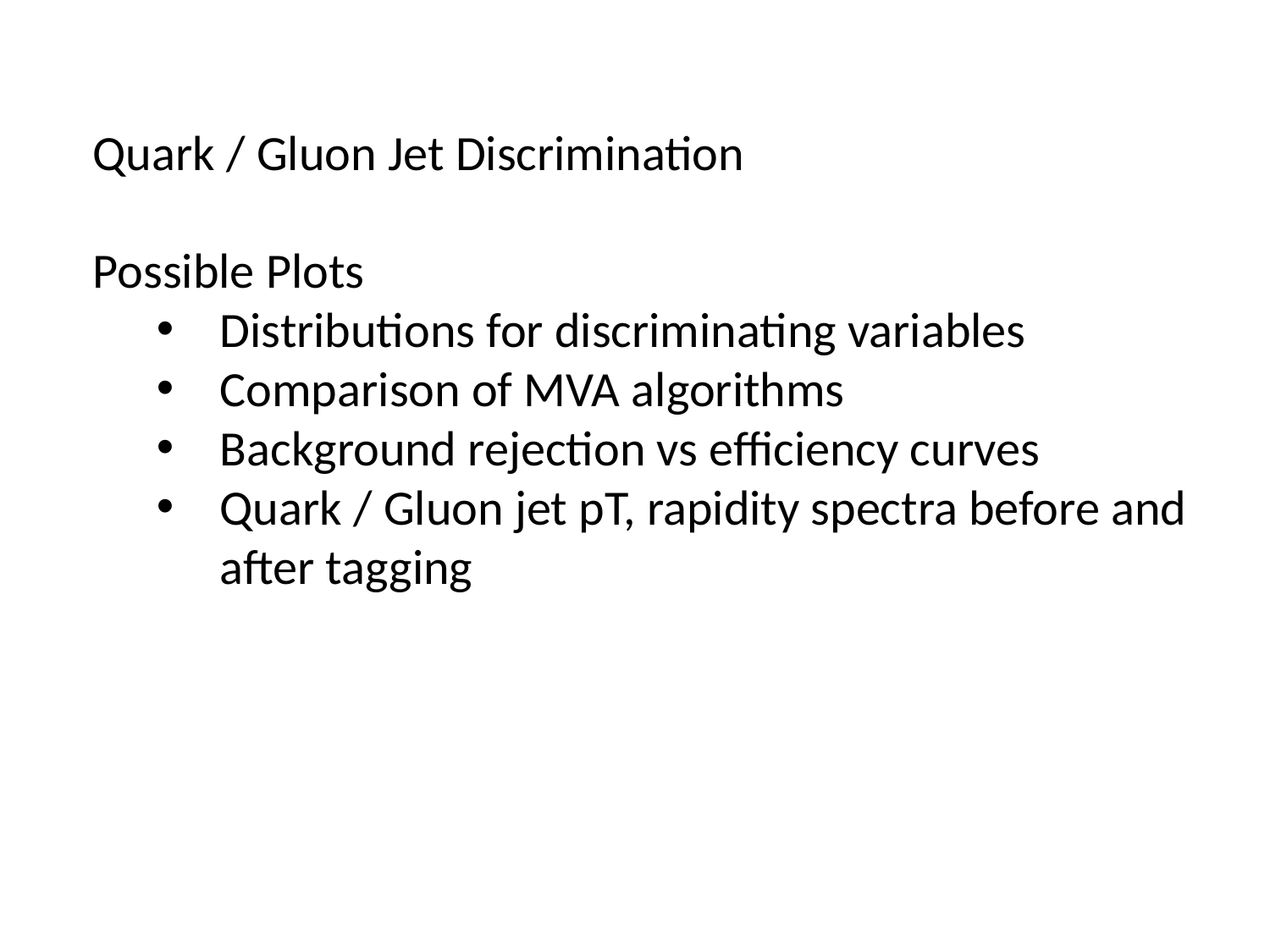

Quark / Gluon Jet Discrimination

Possible Plots
Distributions for discriminating variables
Comparison of MVA algorithms
Background rejection vs efficiency curves
Quark / Gluon jet pT, rapidity spectra before and after tagging